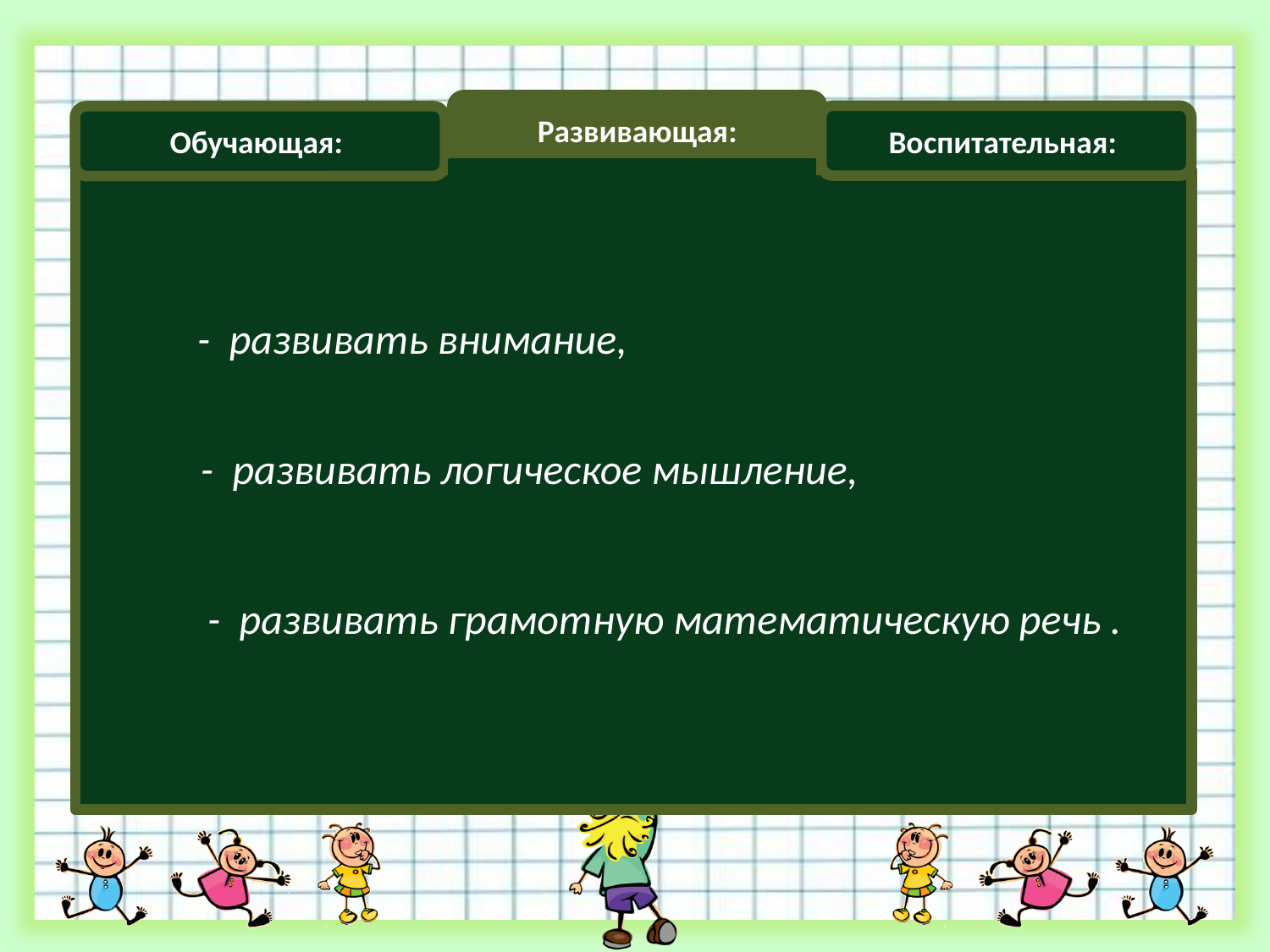

Развивающая:
Воспитательная:
Обучающая:

-  развивать внимание,
-  развивать логическое мышление,
-  развивать грамотную математическую речь .